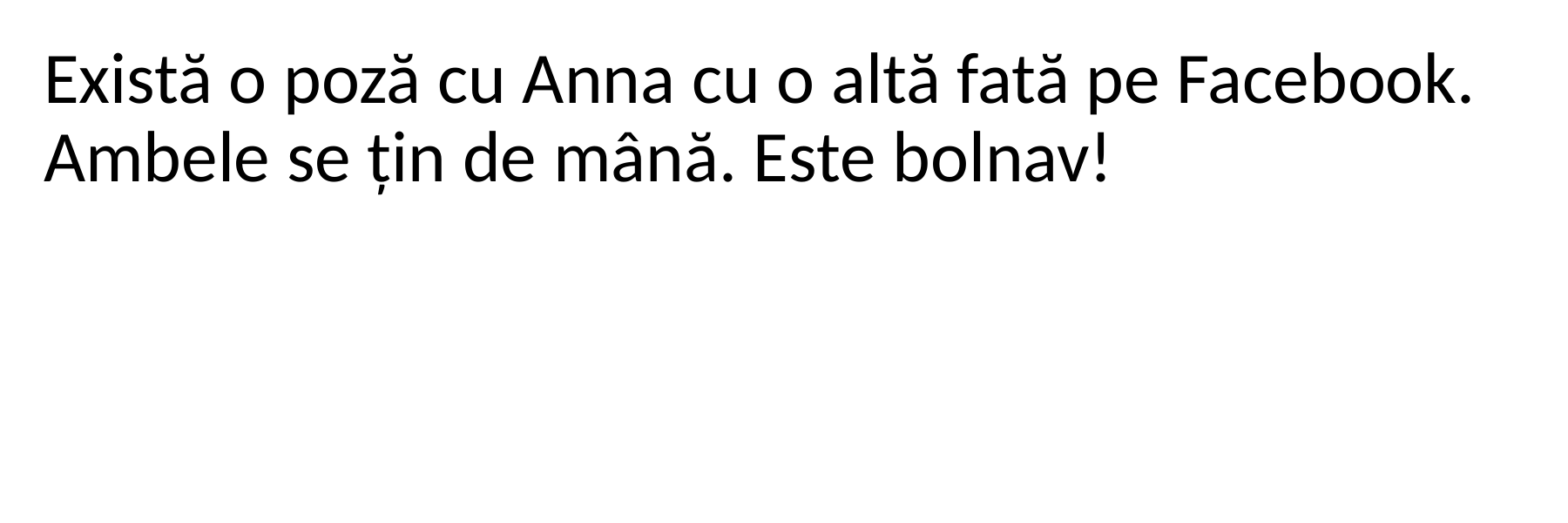

Există o poză cu Anna cu o altă fată pe Facebook. Ambele se țin de mână. Este bolnav!